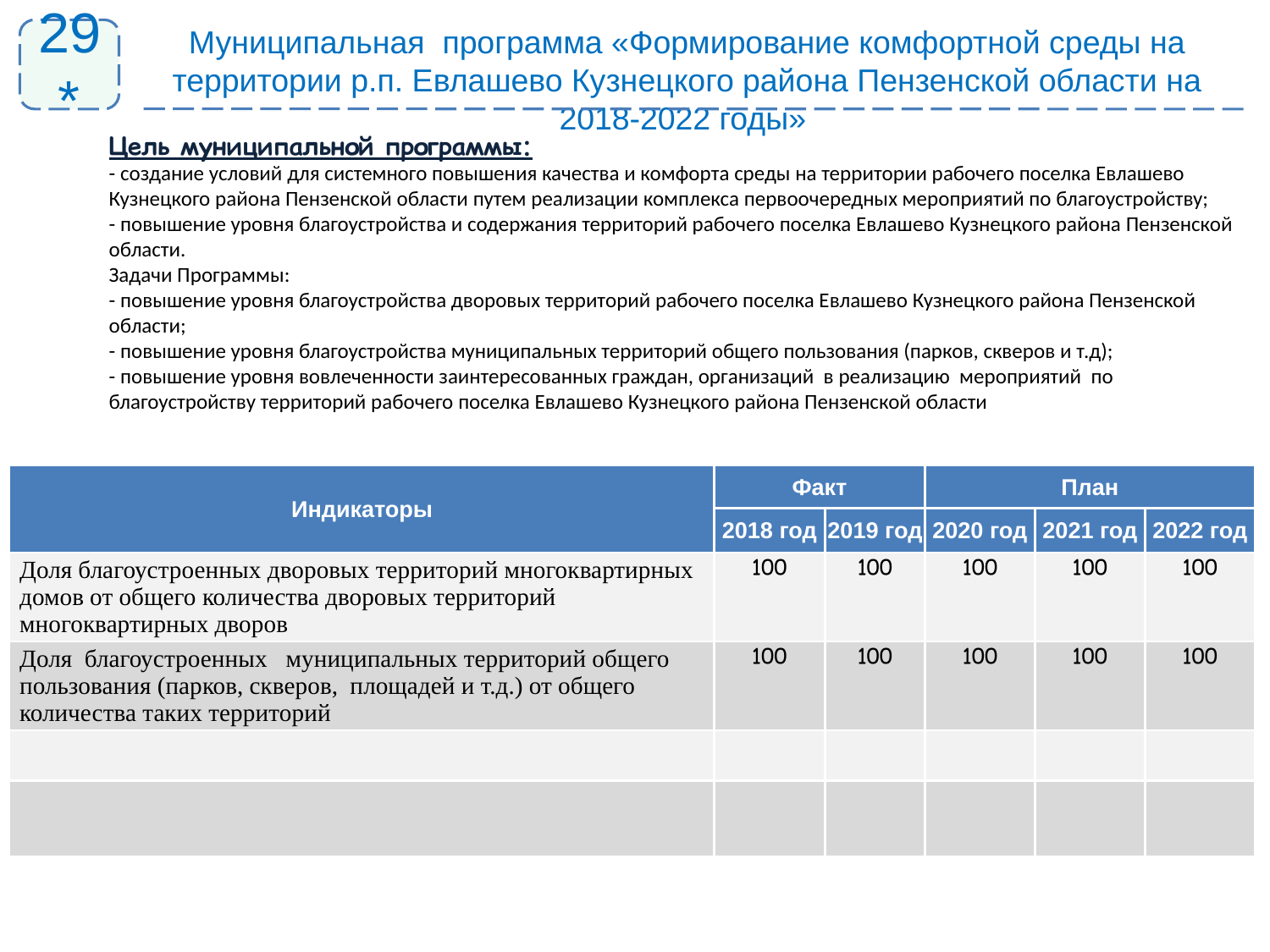

Муниципальная  программа «Формирование комфортной среды на территории р.п. Евлашево Кузнецкого района Пензенской области на 2018-2022 годы»
29*
Цель муниципальной программы:
- создание условий для системного повышения качества и комфорта среды на территории рабочего поселка Евлашево Кузнецкого района Пензенской области путем реализации комплекса первоочередных мероприятий по благоустройству;
- повышение уровня благоустройства и содержания территорий рабочего поселка Евлашево Кузнецкого района Пензенской области.
Задачи Программы:
- повышение уровня благоустройства дворовых территорий рабочего поселка Евлашево Кузнецкого района Пензенской области;
- повышение уровня благоустройства муниципальных территорий общего пользования (парков, скверов и т.д);
- повышение уровня вовлеченности заинтересованных граждан, организаций  в реализацию  мероприятий  по благоустройству территорий рабочего поселка Евлашево Кузнецкого района Пензенской области
| Индикаторы | Факт |  | План |  |  |
| --- | --- | --- | --- | --- | --- |
|  | 2018 год | 2019 год | 2020 год | 2021 год | 2022 год |
| Доля благоустроенных дворовых территорий многоквартирных домов от общего количества дворовых территорий многоквартирных дворов | 100 | 100 | 100 | 100 | 100 |
| Доля благоустроенных муниципальных территорий общего пользования (парков, скверов, площадей и т.д.) от общего количества таких территорий | 100 | 100 | 100 | 100 | 100 |
|  |  |  |  |  |  |
|  |  |  |  |  |  |